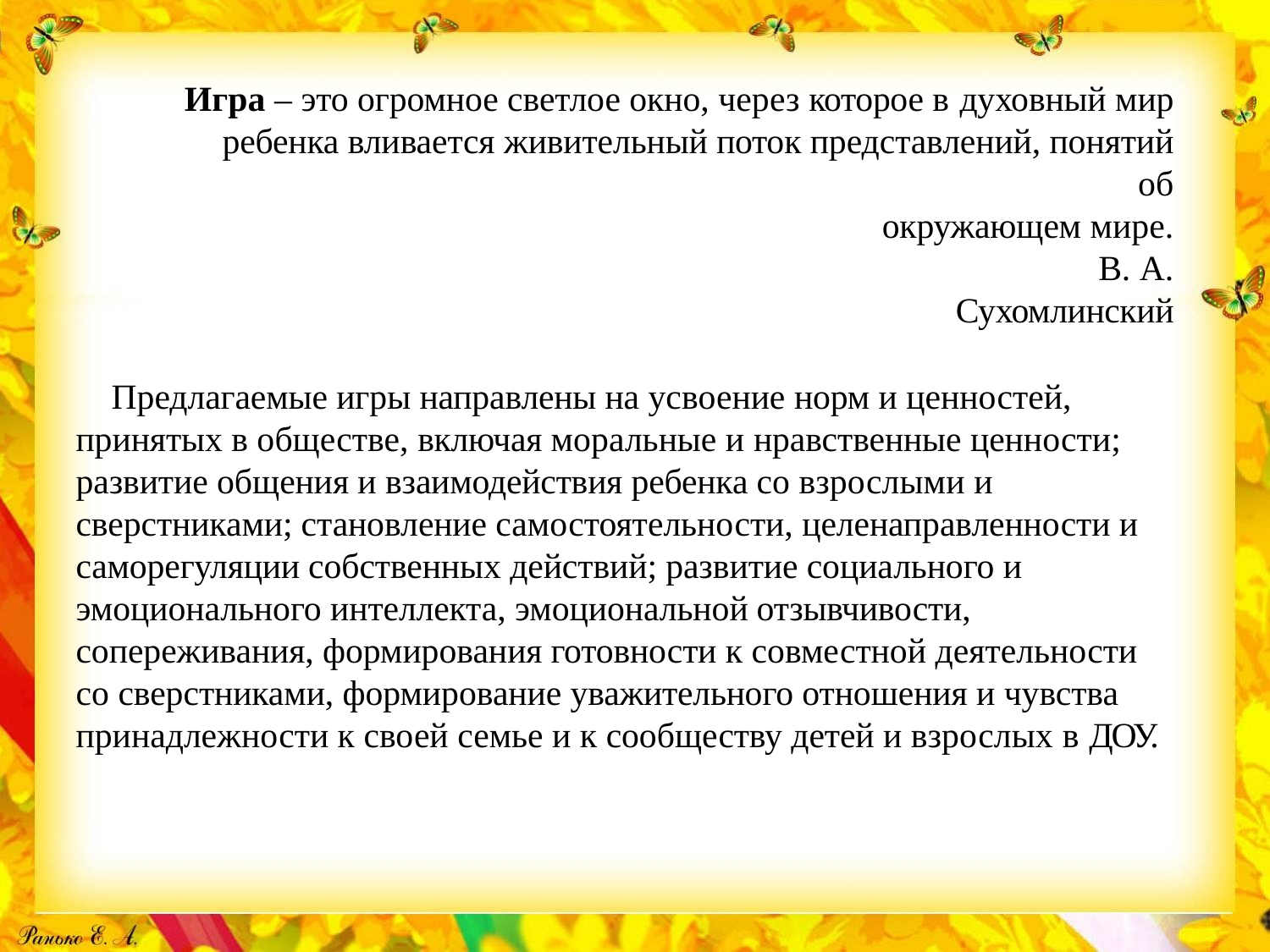

Игра – это огромное светлое окно, через которое в духовный мир  ребенка вливается живительный поток представлений, понятий об
окружающем мире.  В. А. Сухомлинский

Предлагаемые игры направлены на усвоение норм и ценностей,  принятых в обществе, включая моральные и нравственные ценности;  развитие общения и взаимодействия ребенка со взрослыми и  сверстниками; становление самостоятельности, целенаправленности и  саморегуляции собственных действий; развитие социального и  эмоционального интеллекта, эмоциональной отзывчивости,  сопереживания, формирования готовности к совместной деятельности  со сверстниками, формирование уважительного отношения и чувства  принадлежности к своей семье и к сообществу детей и взрослых в ДОУ.